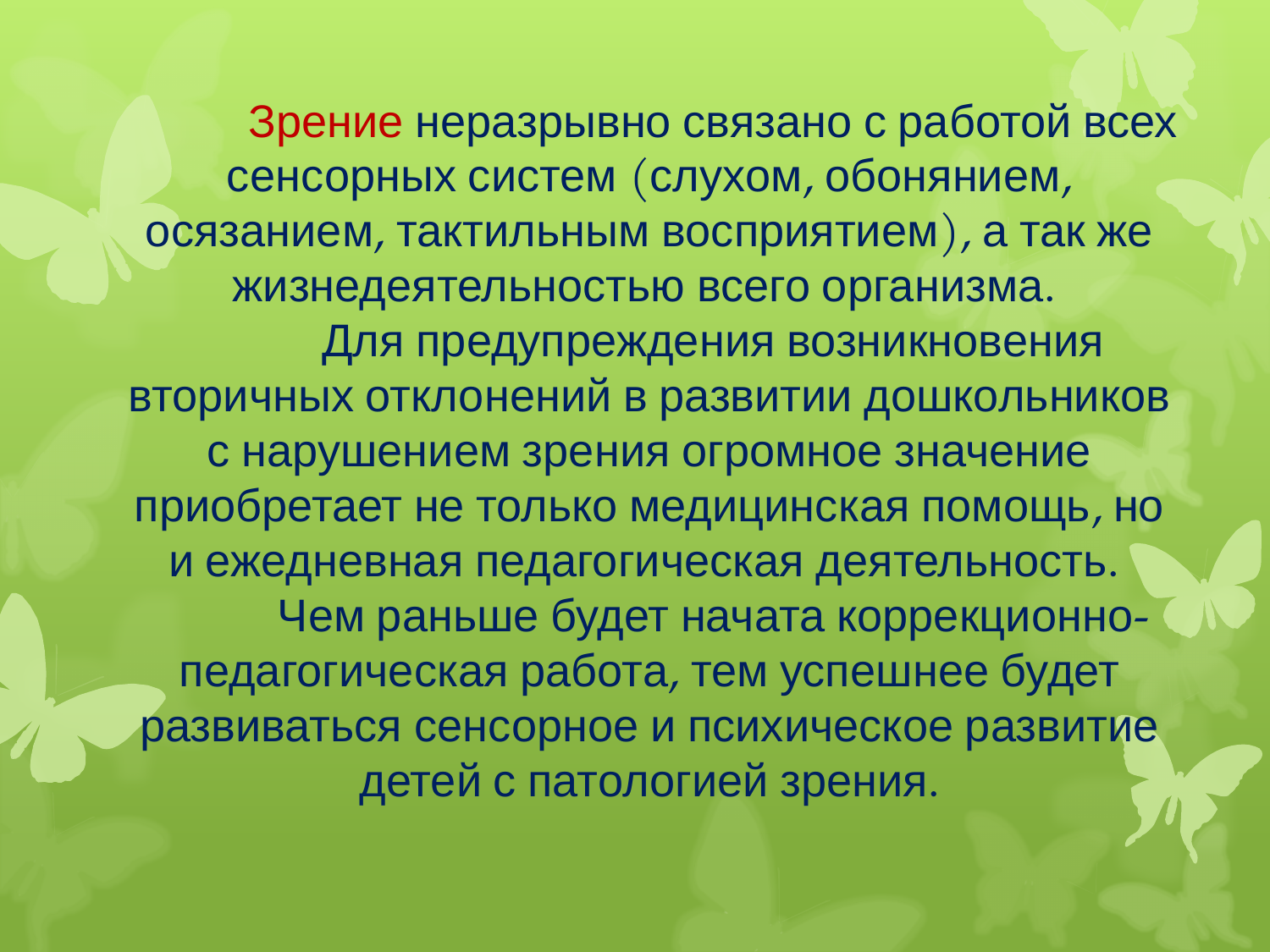

Зрение неразрывно связано с работой всех сенсорных систем (слухом, обонянием, осязанием, тактильным восприятием), а так же жизнедеятельностью всего организма.
	Для предупреждения возникновения вторичных отклонений в развитии дошкольников с нарушением зрения огромное значение приобретает не только медицинская помощь, но и ежедневная педагогическая деятельность.
	Чем раньше будет начата коррекционно-педагогическая работа, тем успешнее будет развиваться сенсорное и психическое развитие детей с патологией зрения.